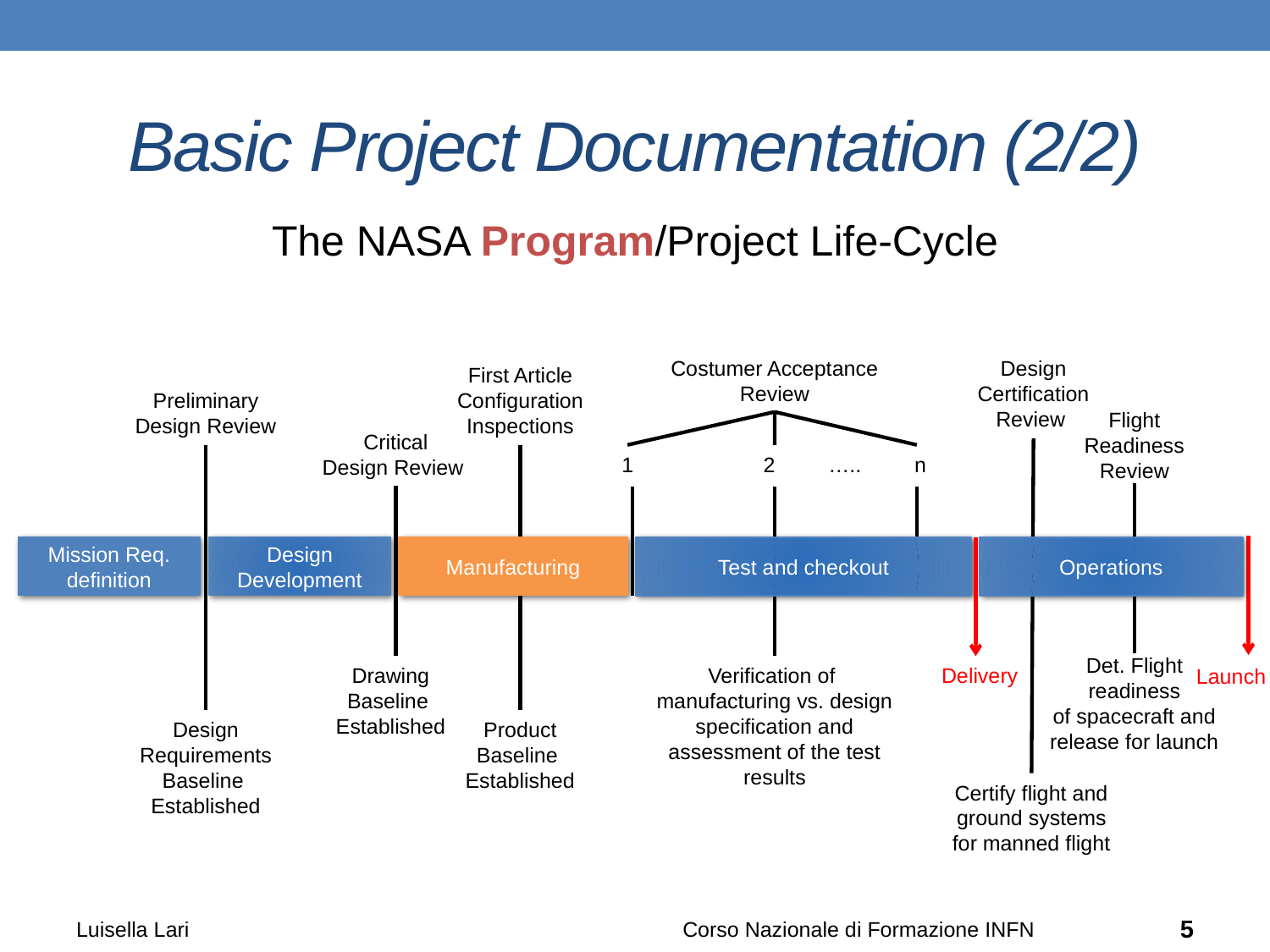

# Basic Project Documentation (2/2)
The NASA Program/Project Life-Cycle

Costumer Acceptance Review
Design Certification Review
First Article Configuration Inspections
Preliminary Design Review
Flight
Readiness
 Review
Critical
Design Review
1                      2         …..         n
Design Development
Manufacturing
Mission Req. definition
Test and checkout
Operations
Det. Flight readiness
of spacecraft and release for launch
Drawing
Baseline
Established
Verification of
manufacturing vs. design specification and assessment of the test results
Delivery
Launch
Design Requirements
Baseline
Established
Product
Baseline
Established
Certify flight and ground systems for manned flight
Luisella Lari
Corso Nazionale di Formazione INFN
5